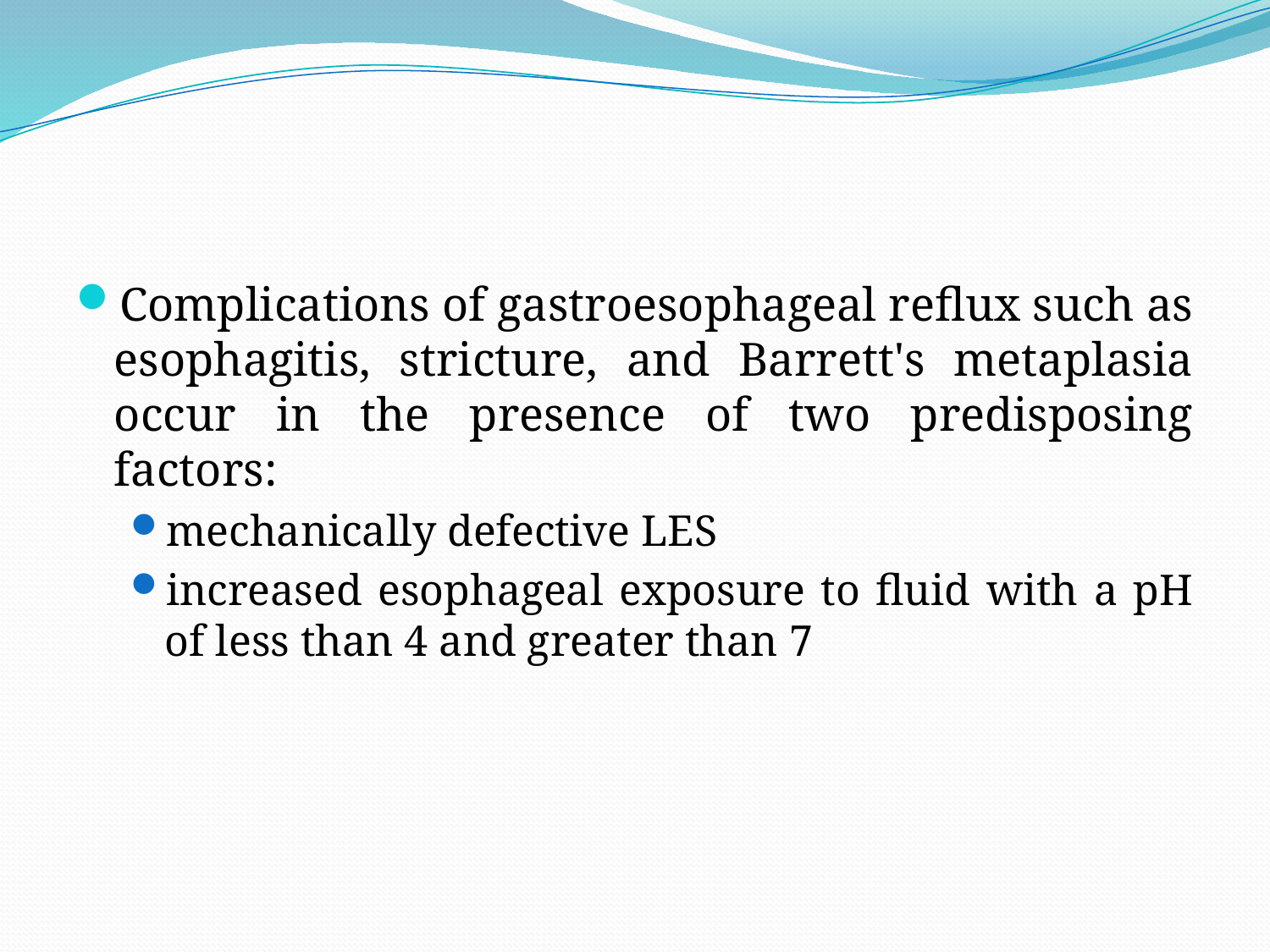

#
Complications of gastroesophageal reflux such as esophagitis, stricture, and Barrett's metaplasia occur in the presence of two predisposing factors:
mechanically defective LES
increased esophageal exposure to fluid with a pH of less than 4 and greater than 7